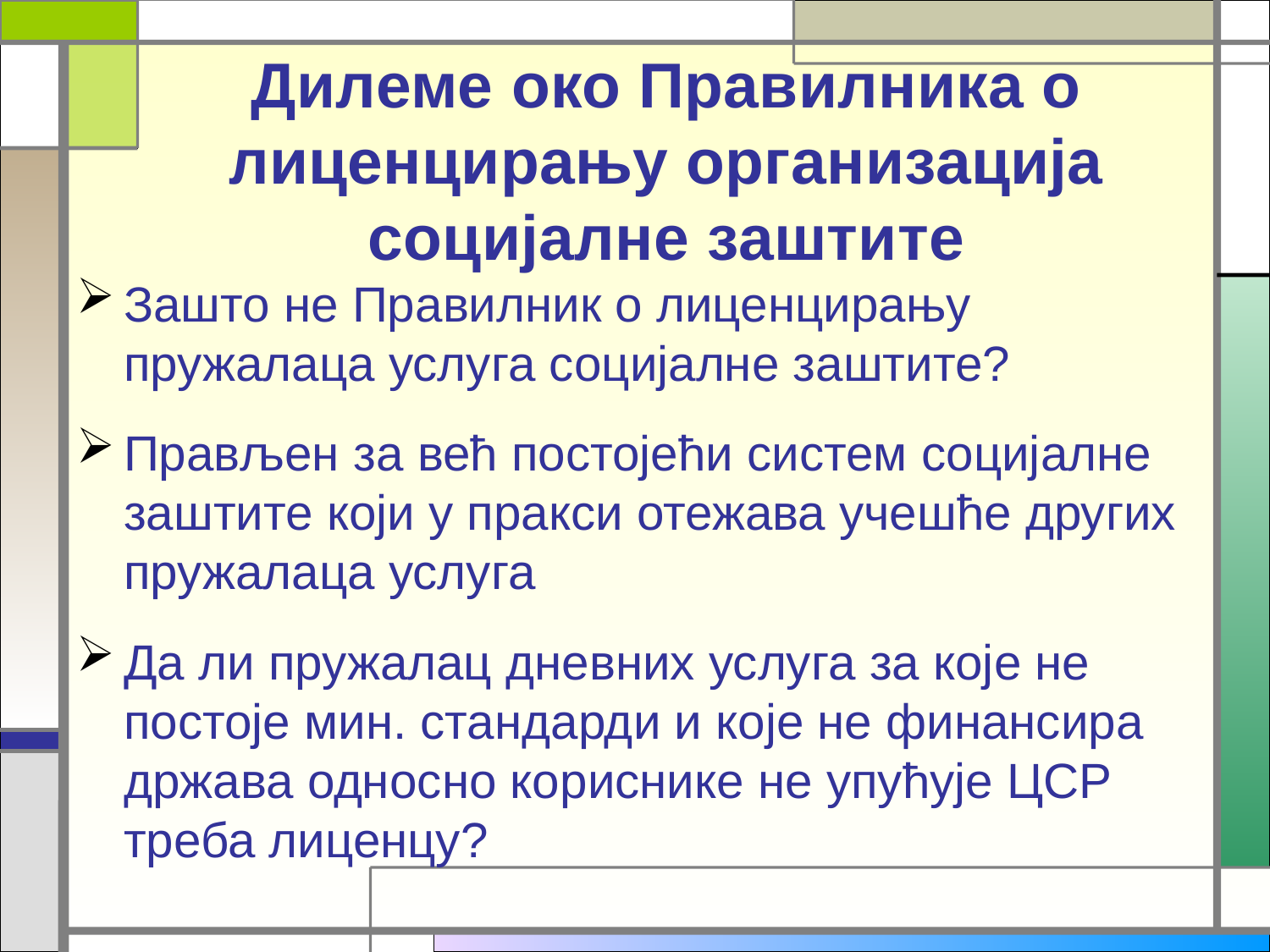

# Дилеме око Правилника о лиценцирању организација социјалне заштите
Зашто не Правилник о лиценцирању пружалаца услуга социјалне заштите?
Прављен за већ постојећи систем социјалне заштите који у пракси отежава учешће других пружалаца услуга
Да ли пружалац дневних услуга за које не постоје мин. стандарди и које не финансира држава односно кориснике не упућује ЦСР треба лиценцу?